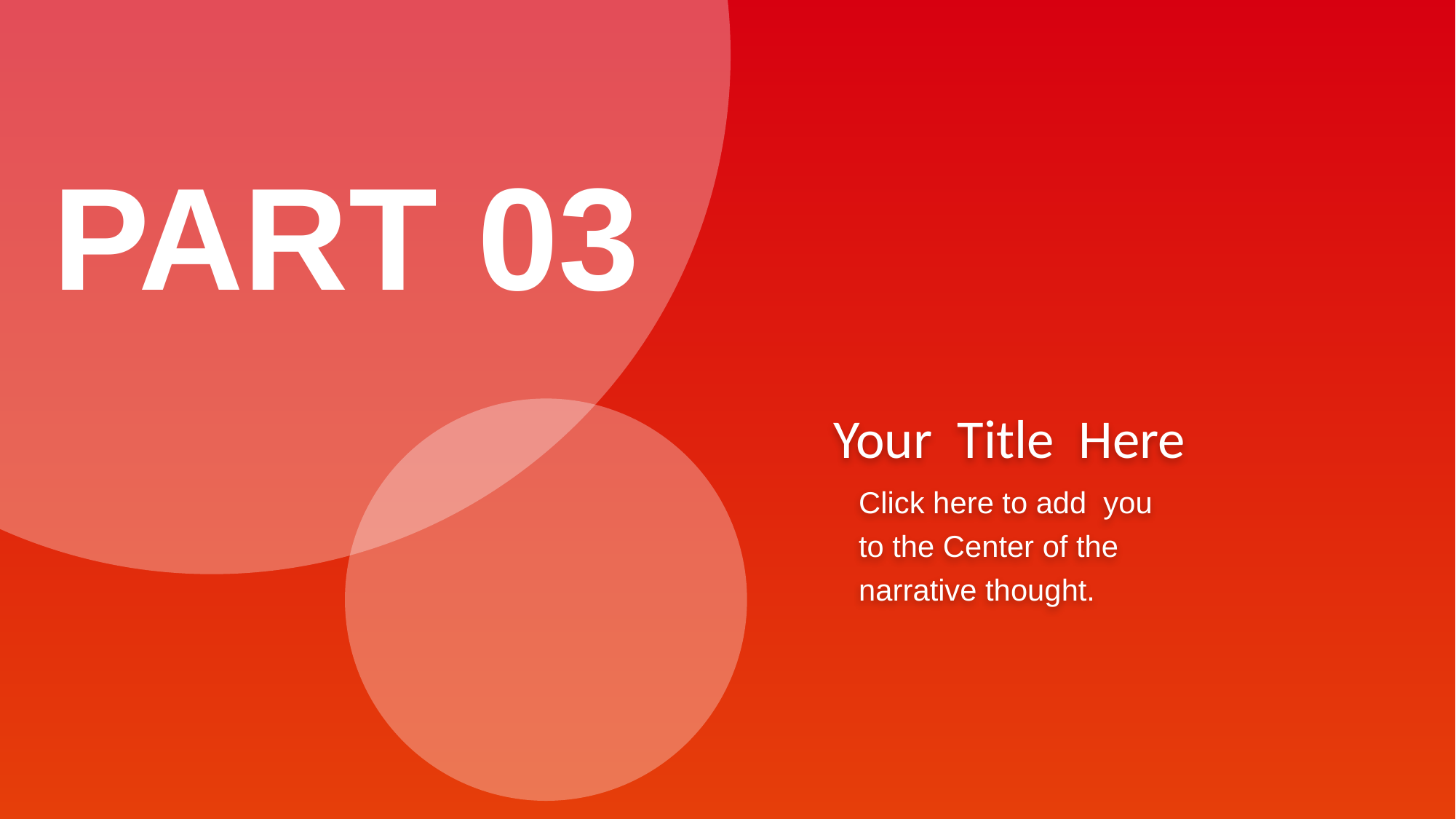

PART 03

Your  Title  Here
Click here to add  you
to the Center of the
narrative thought.